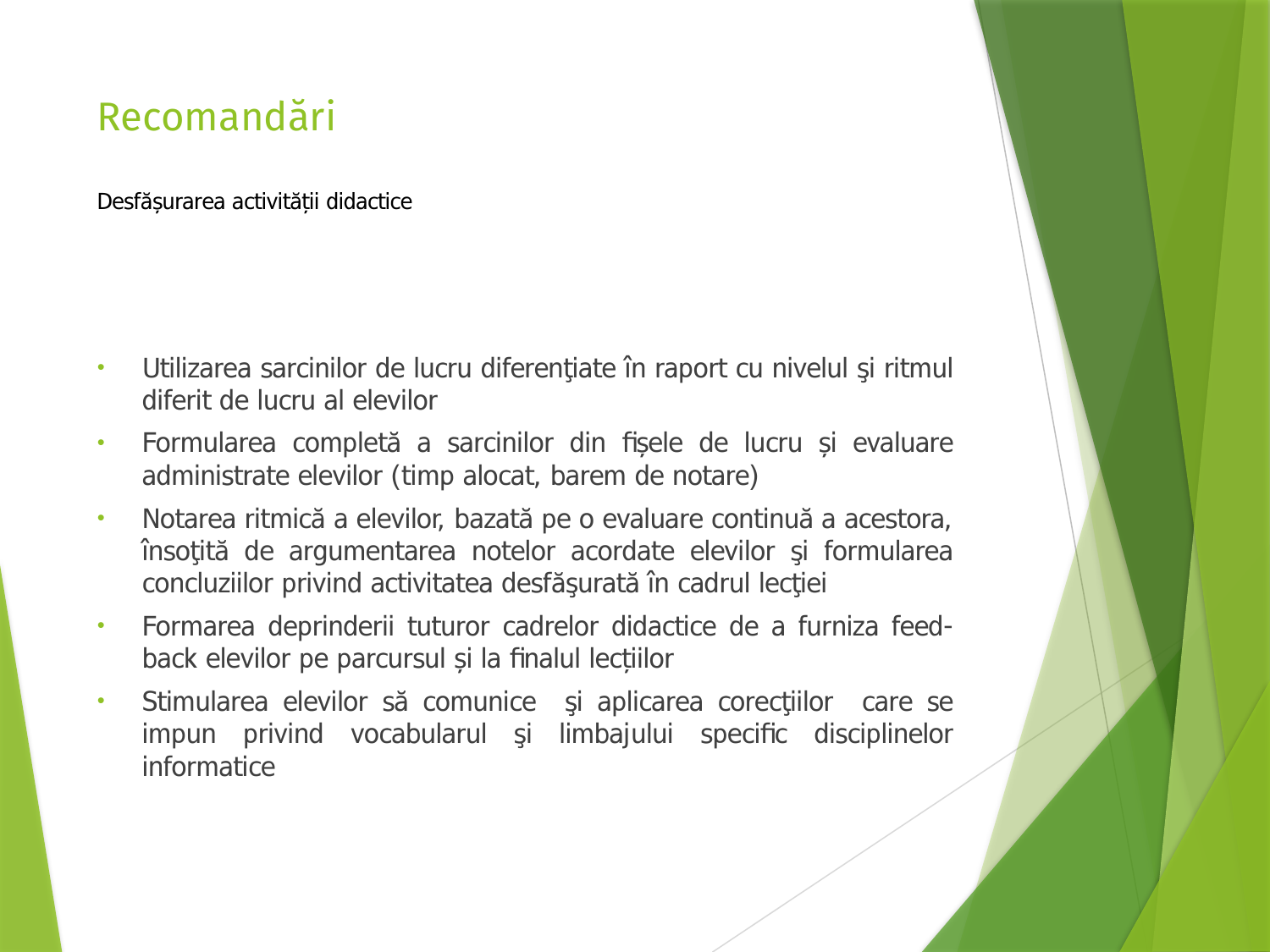

# Recomandări Desfășurarea activității didactice

Utilizarea sarcinilor de lucru diferenţiate în raport cu nivelul şi ritmul diferit de lucru al elevilor
Formularea completă a sarcinilor din fișele de lucru și evaluare administrate elevilor (timp alocat, barem de notare)
Notarea ritmică a elevilor, bazată pe o evaluare continuă a acestora, însoţită de argumentarea notelor acordate elevilor şi formularea concluziilor privind activitatea desfăşurată în cadrul lecţiei
Formarea deprinderii tuturor cadrelor didactice de a furniza feed-back elevilor pe parcursul și la finalul lecțiilor
Stimularea elevilor să comunice  şi aplicarea corecţiilor  care se impun privind vocabularul şi limbajului specific disciplinelor informatice